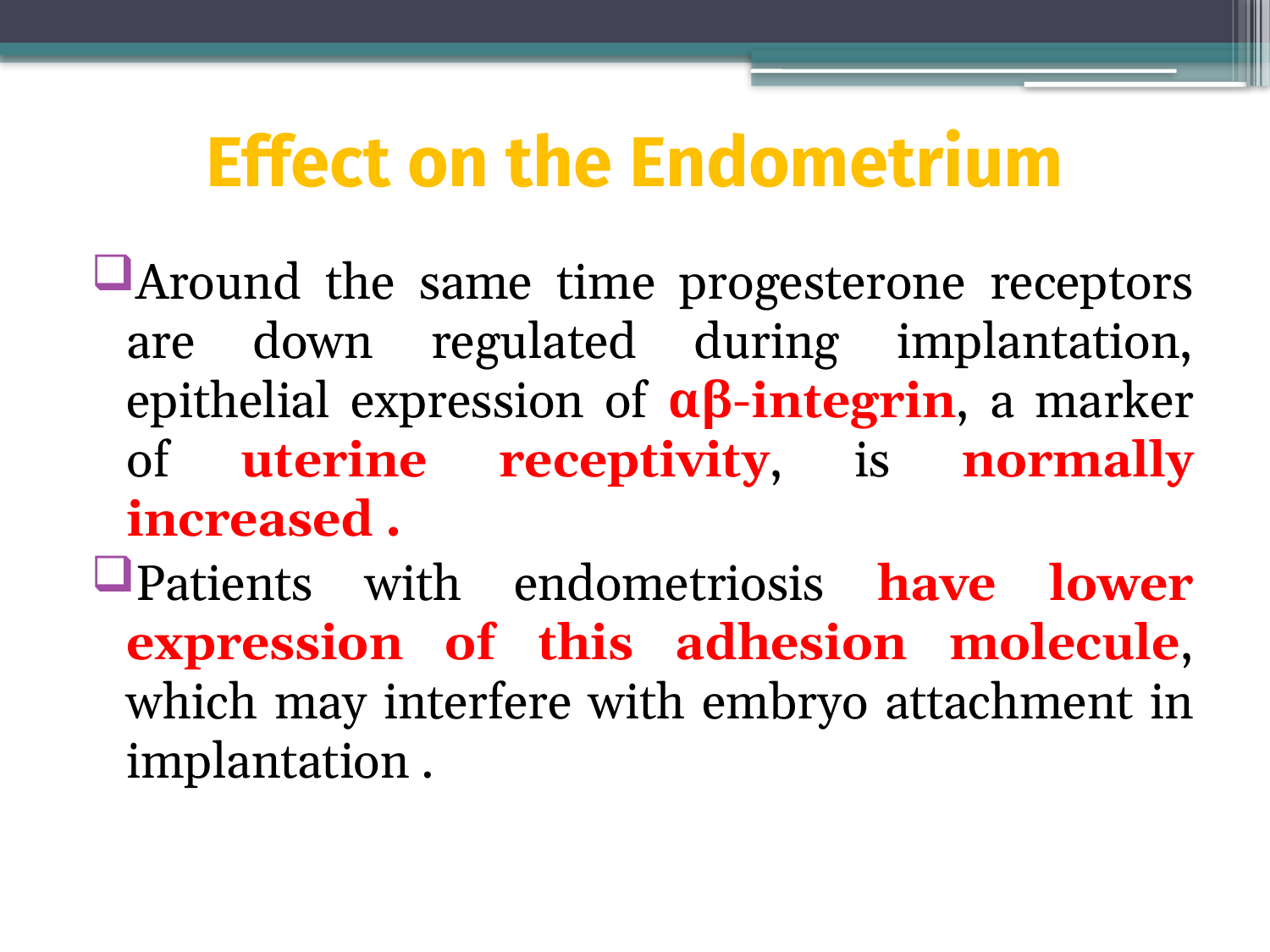

# Effect on the Endometrium
Around the same time progesterone receptors are down regulated during implantation, epithelial expression of αβ-integrin, a marker of uterine receptivity, is normally increased .
Patients with endometriosis have lower expression of this adhesion molecule, which may interfere with embryo attachment in implantation .